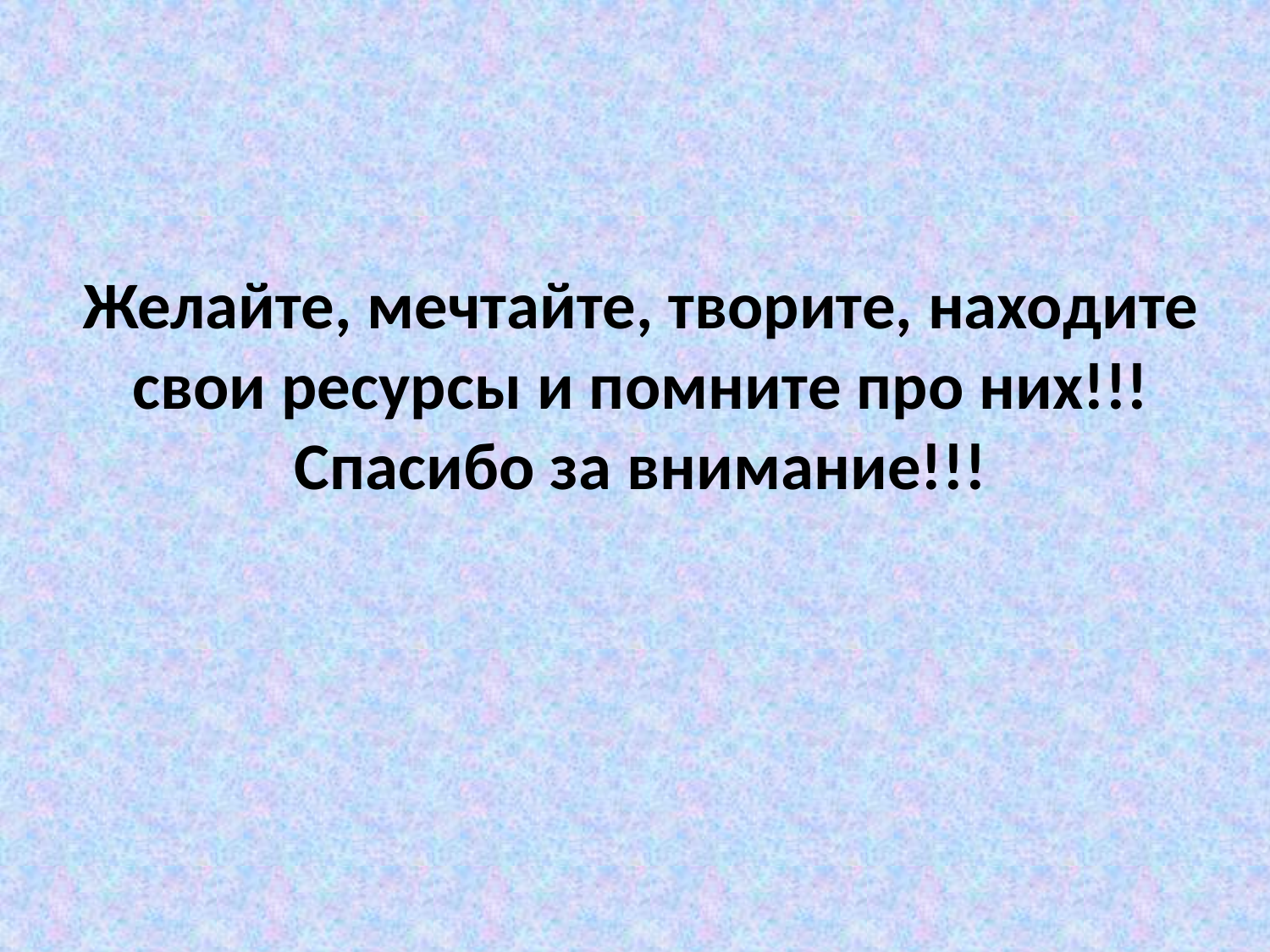

# Желайте, мечтайте, творите, находите свои ресурсы и помните про них!!! Спасибо за внимание!!!